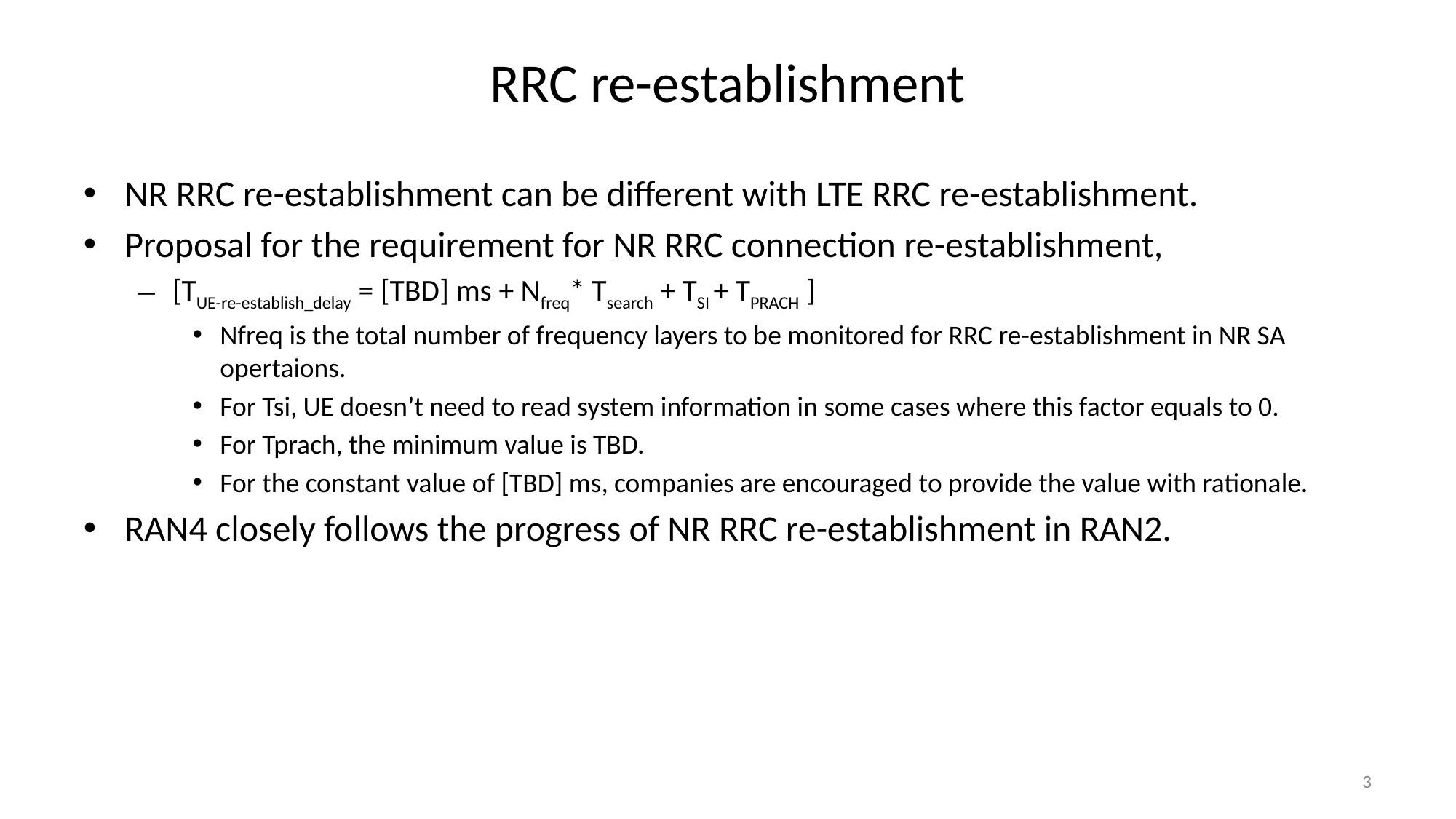

# RRC re-establishment

NR RRC re-establishment can be different with LTE RRC re-establishment.
Proposal for the requirement for NR RRC connection re-establishment,
[TUE-re-establish_delay = [TBD] ms + Nfreq* Tsearch + TSI + TPRACH ]
Nfreq is the total number of frequency layers to be monitored for RRC re-establishment in NR SA opertaions.
For Tsi, UE doesn’t need to read system information in some cases where this factor equals to 0.
For Tprach, the minimum value is TBD.
For the constant value of [TBD] ms, companies are encouraged to provide the value with rationale.
RAN4 closely follows the progress of NR RRC re-establishment in RAN2.

3